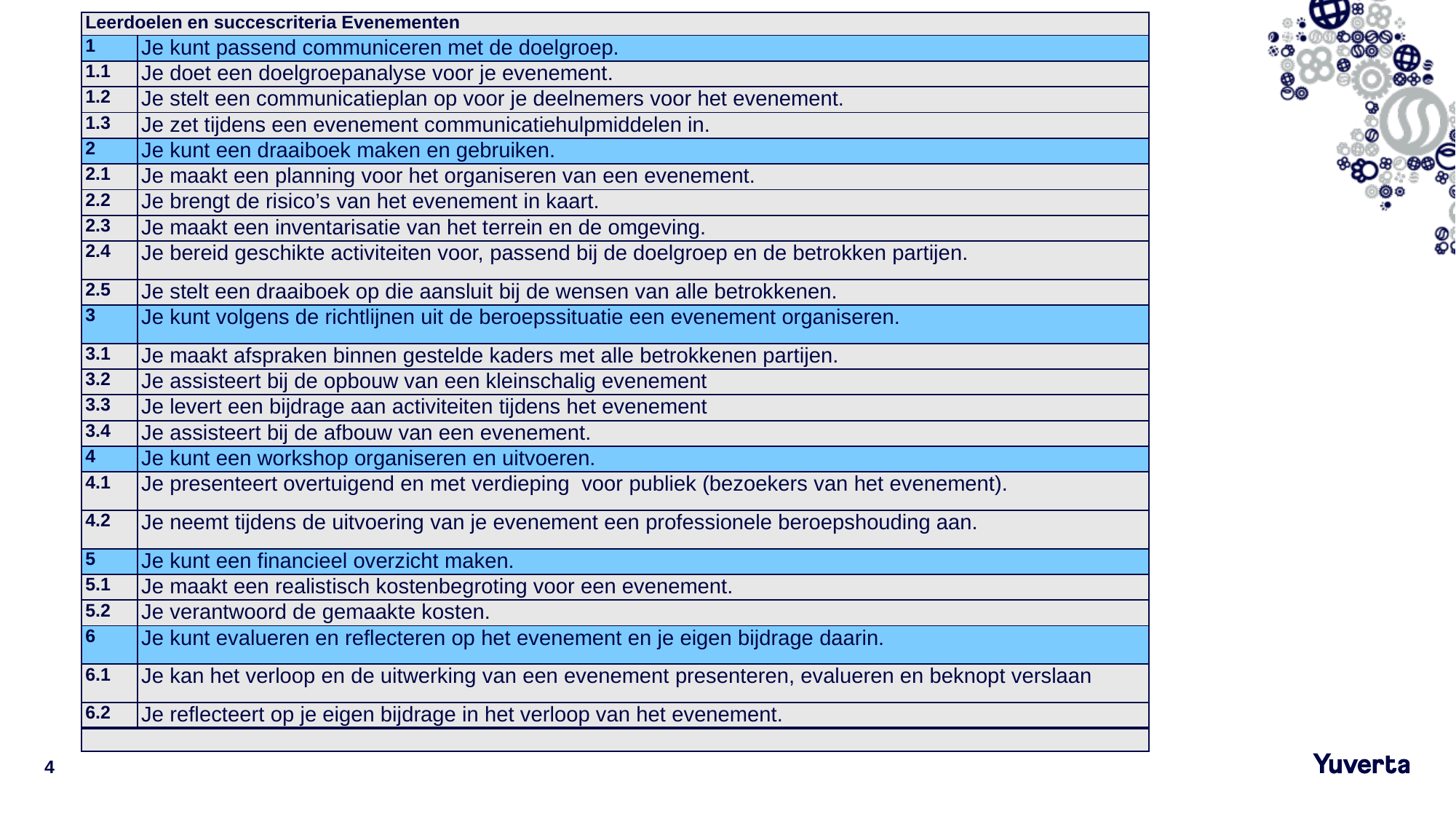

| Leerdoelen en succescriteria Evenementen |  |
| --- | --- |
| 1 | Je kunt passend communiceren met de doelgroep. |
| 1.1 | Je doet een doelgroepanalyse voor je evenement. |
| 1.2 | Je stelt een communicatieplan op voor je deelnemers voor het evenement. |
| 1.3 | Je zet tijdens een evenement communicatiehulpmiddelen in. |
| 2 | Je kunt een draaiboek maken en gebruiken. |
| 2.1 | Je maakt een planning voor het organiseren van een evenement. |
| 2.2 | Je brengt de risico’s van het evenement in kaart. |
| 2.3 | Je maakt een inventarisatie van het terrein en de omgeving. |
| 2.4 | Je bereid geschikte activiteiten voor, passend bij de doelgroep en de betrokken partijen. |
| 2.5 | Je stelt een draaiboek op die aansluit bij de wensen van alle betrokkenen. |
| 3 | Je kunt volgens de richtlijnen uit de beroepssituatie een evenement organiseren. |
| 3.1 | Je maakt afspraken binnen gestelde kaders met alle betrokkenen partijen. |
| 3.2 | Je assisteert bij de opbouw van een kleinschalig evenement |
| 3.3 | Je levert een bijdrage aan activiteiten tijdens het evenement |
| 3.4 | Je assisteert bij de afbouw van een evenement. |
| 4 | Je kunt een workshop organiseren en uitvoeren. |
| 4.1 | Je presenteert overtuigend en met verdieping voor publiek (bezoekers van het evenement). |
| 4.2 | Je neemt tijdens de uitvoering van je evenement een professionele beroepshouding aan. |
| 5 | Je kunt een financieel overzicht maken. |
| 5.1 | Je maakt een realistisch kostenbegroting voor een evenement. |
| 5.2 | Je verantwoord de gemaakte kosten. |
| 6 | Je kunt evalueren en reflecteren op het evenement en je eigen bijdrage daarin. |
| 6.1 | Je kan het verloop en de uitwerking van een evenement presenteren, evalueren en beknopt verslaan |
| 6.2 | Je reflecteert op je eigen bijdrage in het verloop van het evenement. |
|  |  |
4
1-9-2023